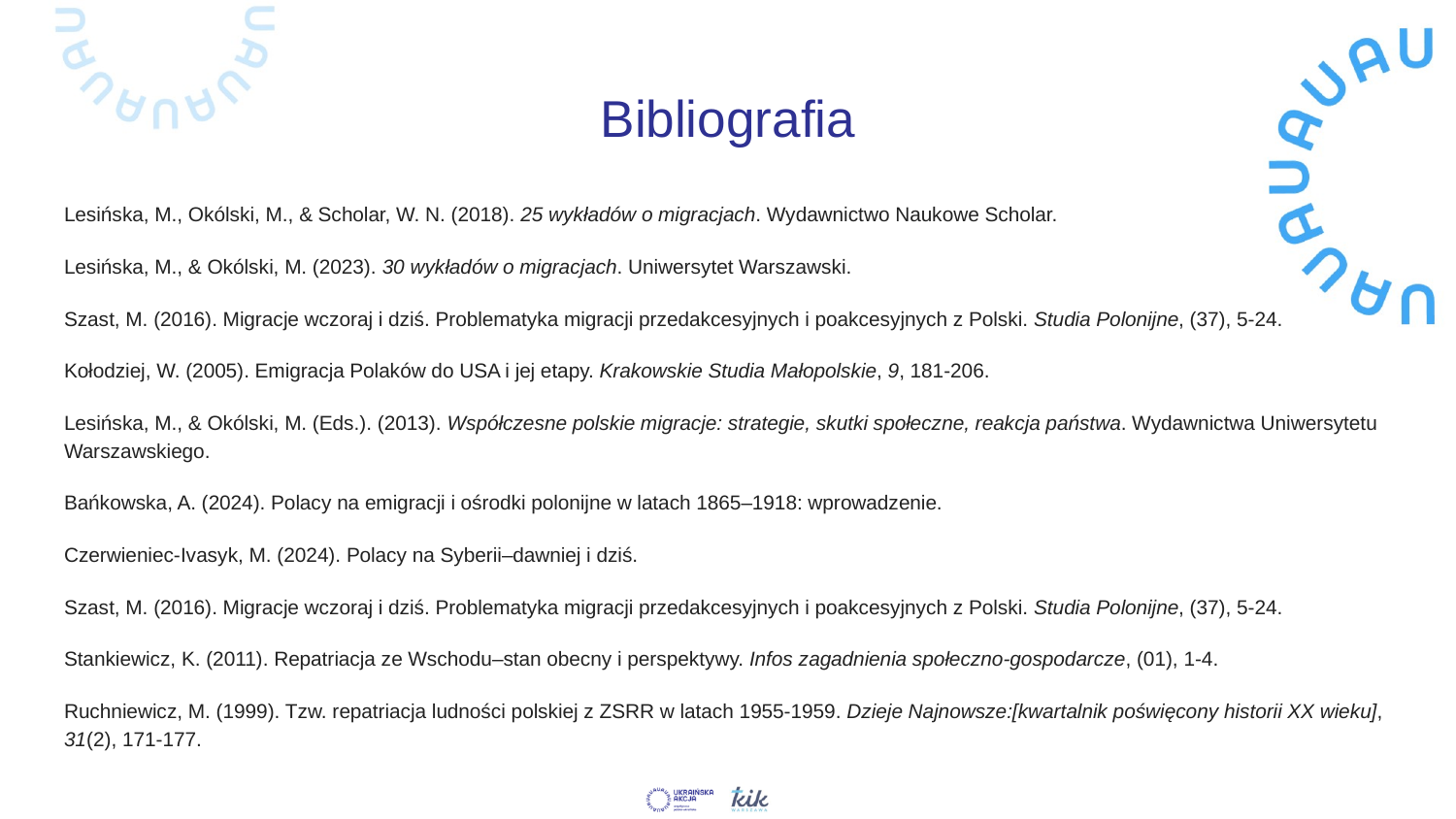

# Bibliografia
Lesińska, M., Okólski, M., & Scholar, W. N. (2018). 25 wykładów o migracjach. Wydawnictwo Naukowe Scholar.
Lesińska, M., & Okólski, M. (2023). 30 wykładów o migracjach. Uniwersytet Warszawski.
Szast, M. (2016). Migracje wczoraj i dziś. Problematyka migracji przedakcesyjnych i poakcesyjnych z Polski. Studia Polonijne, (37), 5-24.
Kołodziej, W. (2005). Emigracja Polaków do USA i jej etapy. Krakowskie Studia Małopolskie, 9, 181-206.
Lesińska, M., & Okólski, M. (Eds.). (2013). Współczesne polskie migracje: strategie, skutki społeczne, reakcja państwa. Wydawnictwa Uniwersytetu Warszawskiego.
Bańkowska, A. (2024). Polacy na emigracji i ośrodki polonijne w latach 1865–1918: wprowadzenie.
Czerwieniec-Ivasyk, M. (2024). Polacy na Syberii–dawniej i dziś.
Szast, M. (2016). Migracje wczoraj i dziś. Problematyka migracji przedakcesyjnych i poakcesyjnych z Polski. Studia Polonijne, (37), 5-24.
Stankiewicz, K. (2011). Repatriacja ze Wschodu–stan obecny i perspektywy. Infos zagadnienia społeczno‑gospodarcze, (01), 1-4.
Ruchniewicz, M. (1999). Tzw. repatriacja ludności polskiej z ZSRR w latach 1955-1959. Dzieje Najnowsze:[kwartalnik poświęcony historii XX wieku], 31(2), 171-177.